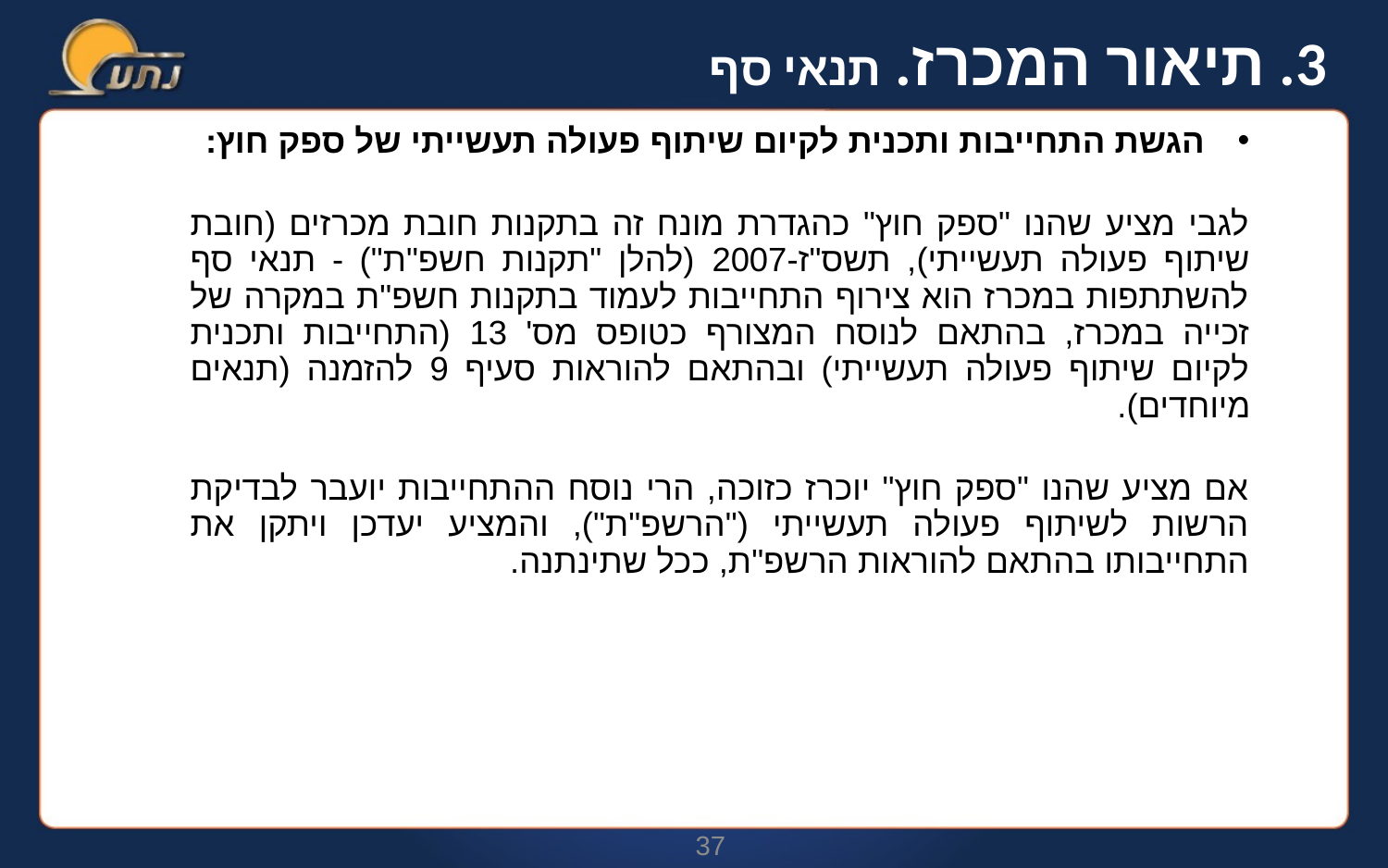

3. תיאור המכרז. תנאי סף
הגשת התחייבות ותכנית לקיום שיתוף פעולה תעשייתי של ספק חוץ:
לגבי מציע שהנו "ספק חוץ" כהגדרת מונח זה בתקנות חובת מכרזים (חובת שיתוף פעולה תעשייתי), תשס"ז-2007 (להלן "תקנות חשפ"ת") - תנאי סף להשתתפות במכרז הוא צירוף התחייבות לעמוד בתקנות חשפ"ת במקרה של זכייה במכרז, בהתאם לנוסח המצורף כטופס מס' 13 (התחייבות ותכנית לקיום שיתוף פעולה תעשייתי) ובהתאם להוראות סעיף 9 להזמנה (תנאים מיוחדים).
אם מציע שהנו "ספק חוץ" יוכרז כזוכה, הרי נוסח ההתחייבות יועבר לבדיקת הרשות לשיתוף פעולה תעשייתי ("הרשפ"ת"), והמציע יעדכן ויתקן את התחייבותו בהתאם להוראות הרשפ"ת, ככל שתינתנה.

37